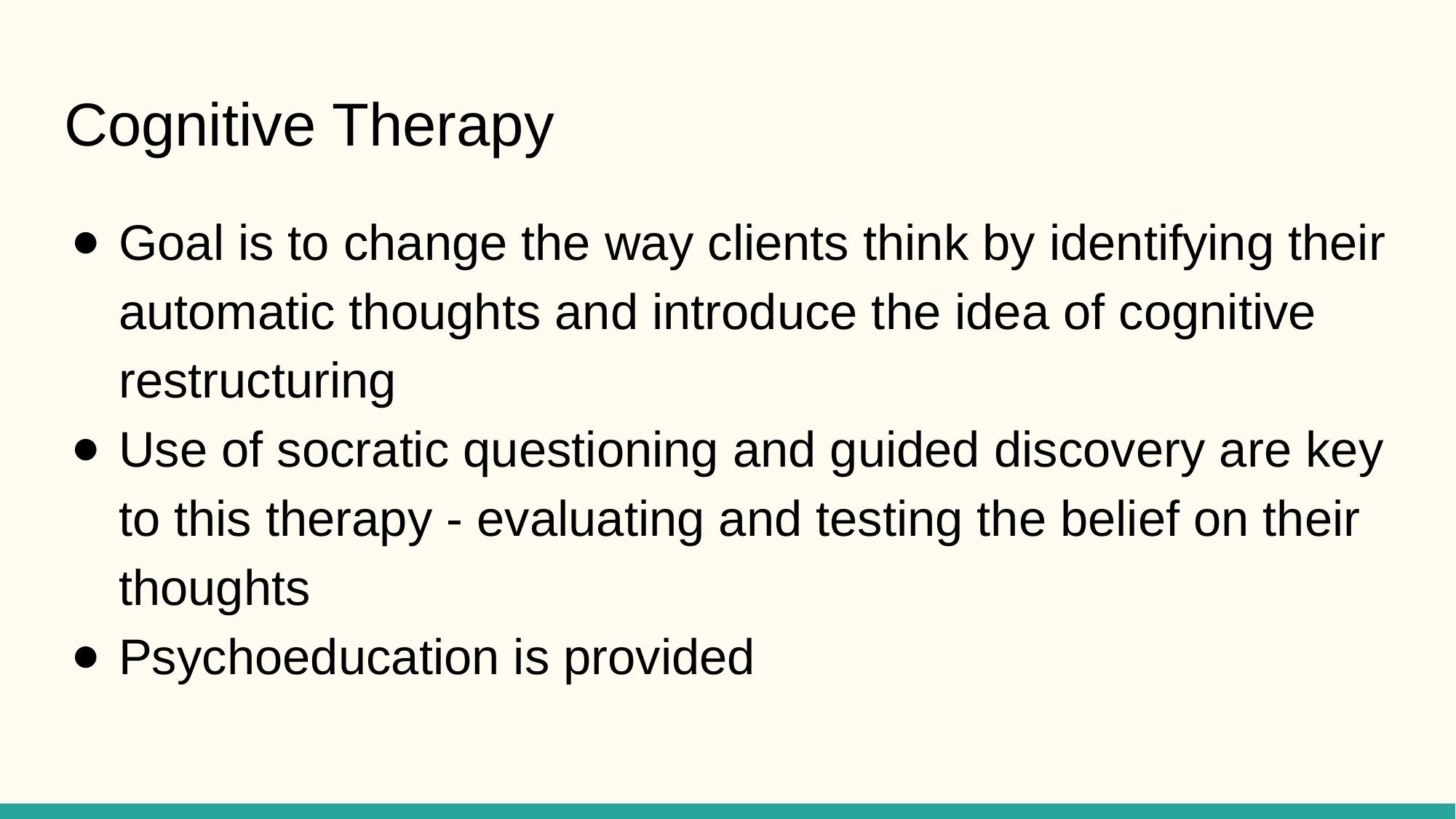

# Cognitive Therapy
Goal is to change the way clients think by identifying their automatic thoughts and introduce the idea of cognitive restructuring
Use of socratic questioning and guided discovery are key to this therapy - evaluating and testing the belief on their thoughts
Psychoeducation is provided